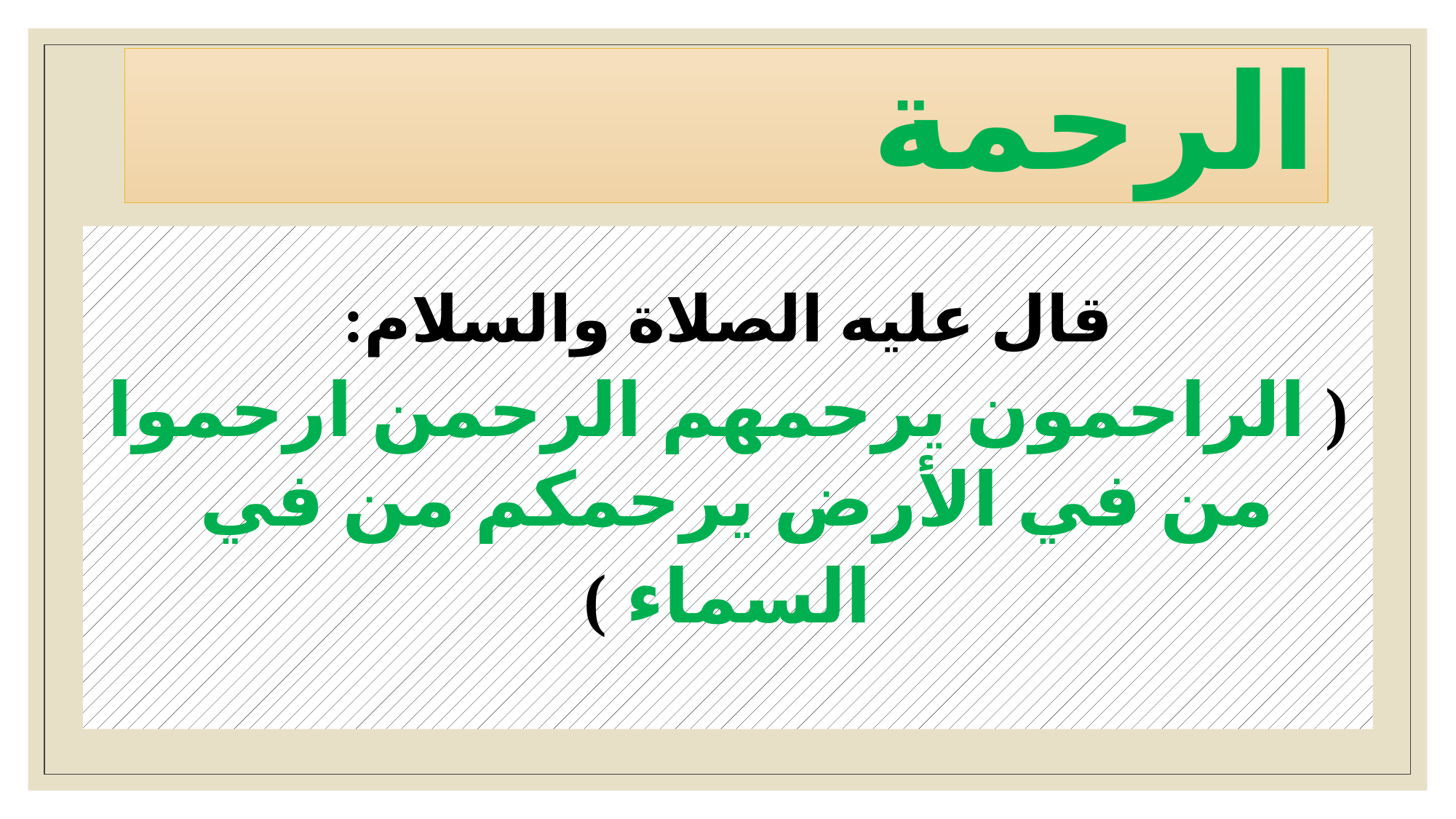

# الرحمة

قال عليه الصلاة والسلام:
( الراحمون يرحمهم الرحمن ارحموا من في الأرض يرحمكم من في
السماء )